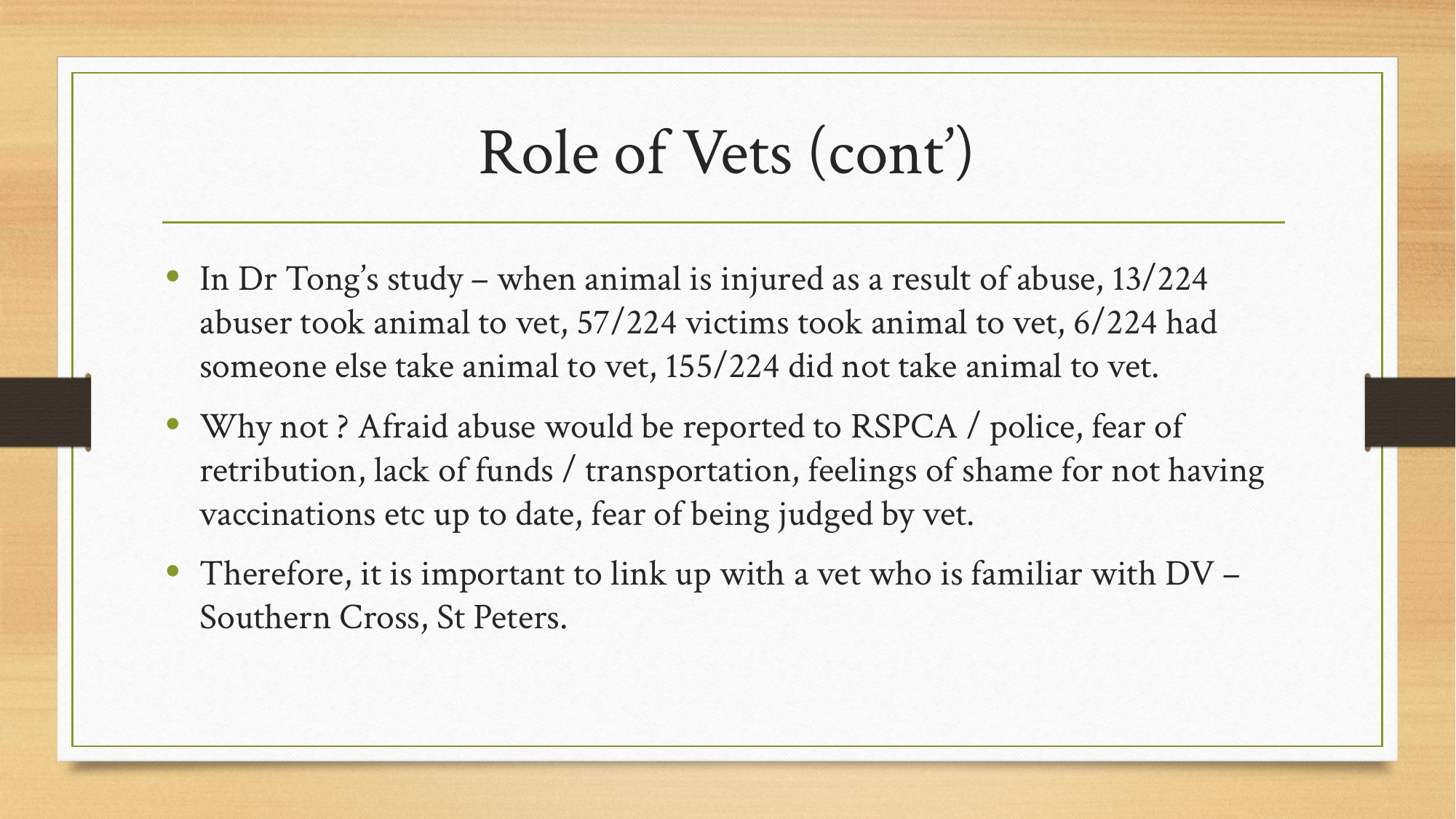

# Role of Vets (cont’)
In Dr Tong’s study – when animal is injured as a result of abuse, 13/224 abuser took animal to vet, 57/224 victims took animal to vet, 6/224 had someone else take animal to vet, 155/224 did not take animal to vet.
Why not ? Afraid abuse would be reported to RSPCA / police, fear of retribution, lack of funds / transportation, feelings of shame for not having vaccinations etc up to date, fear of being judged by vet.
Therefore, it is important to link up with a vet who is familiar with DV – Southern Cross, St Peters.